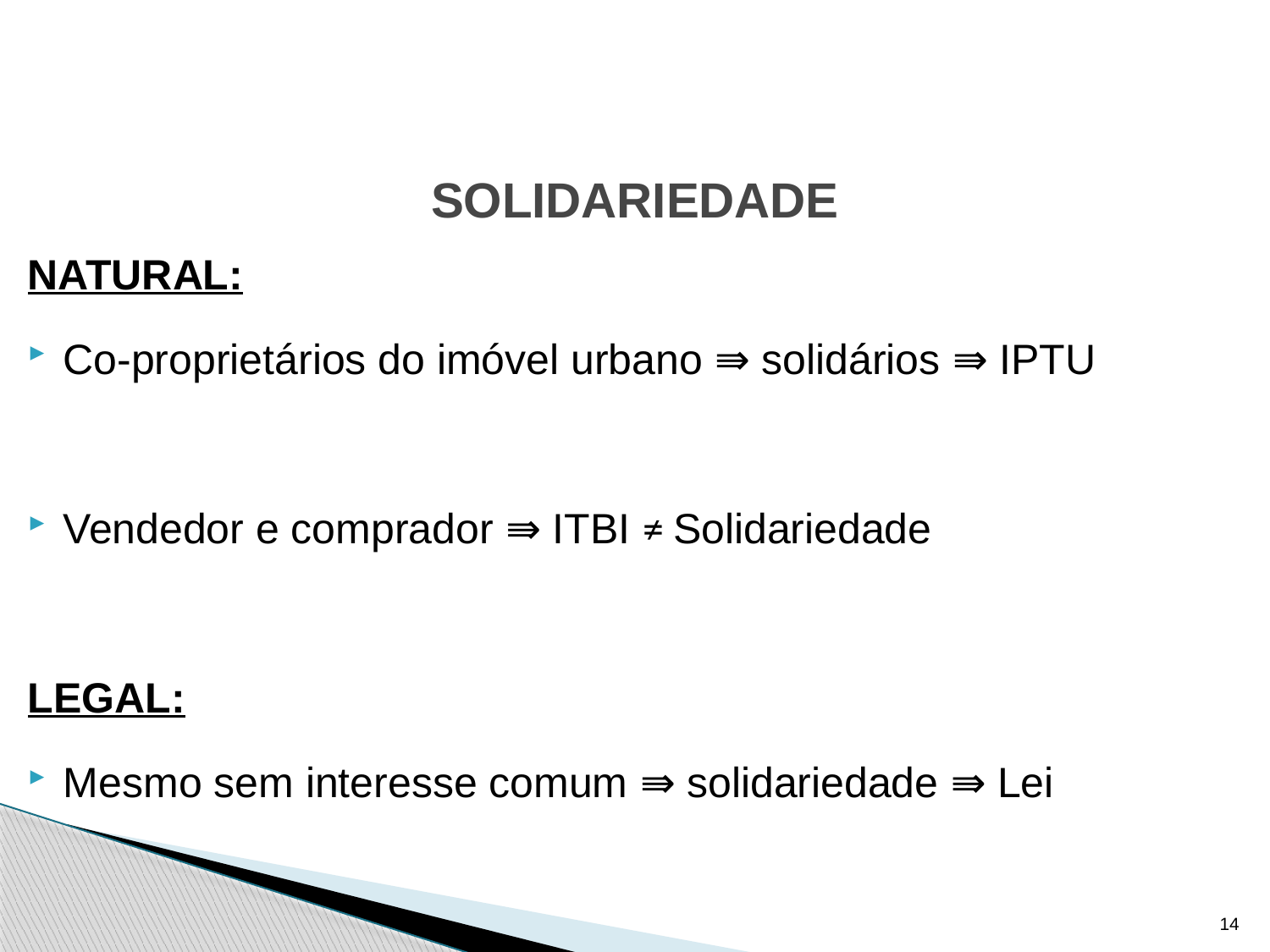

# SOLIDARIEDADE
NATURAL:
Co-proprietários do imóvel urbano ⇛ solidários ⇛ IPTU

Vendedor e comprador ⇛ ITBI ≠ Solidariedade

LEGAL:
Mesmo sem interesse comum ⇛ solidariedade ⇛ Lei

14